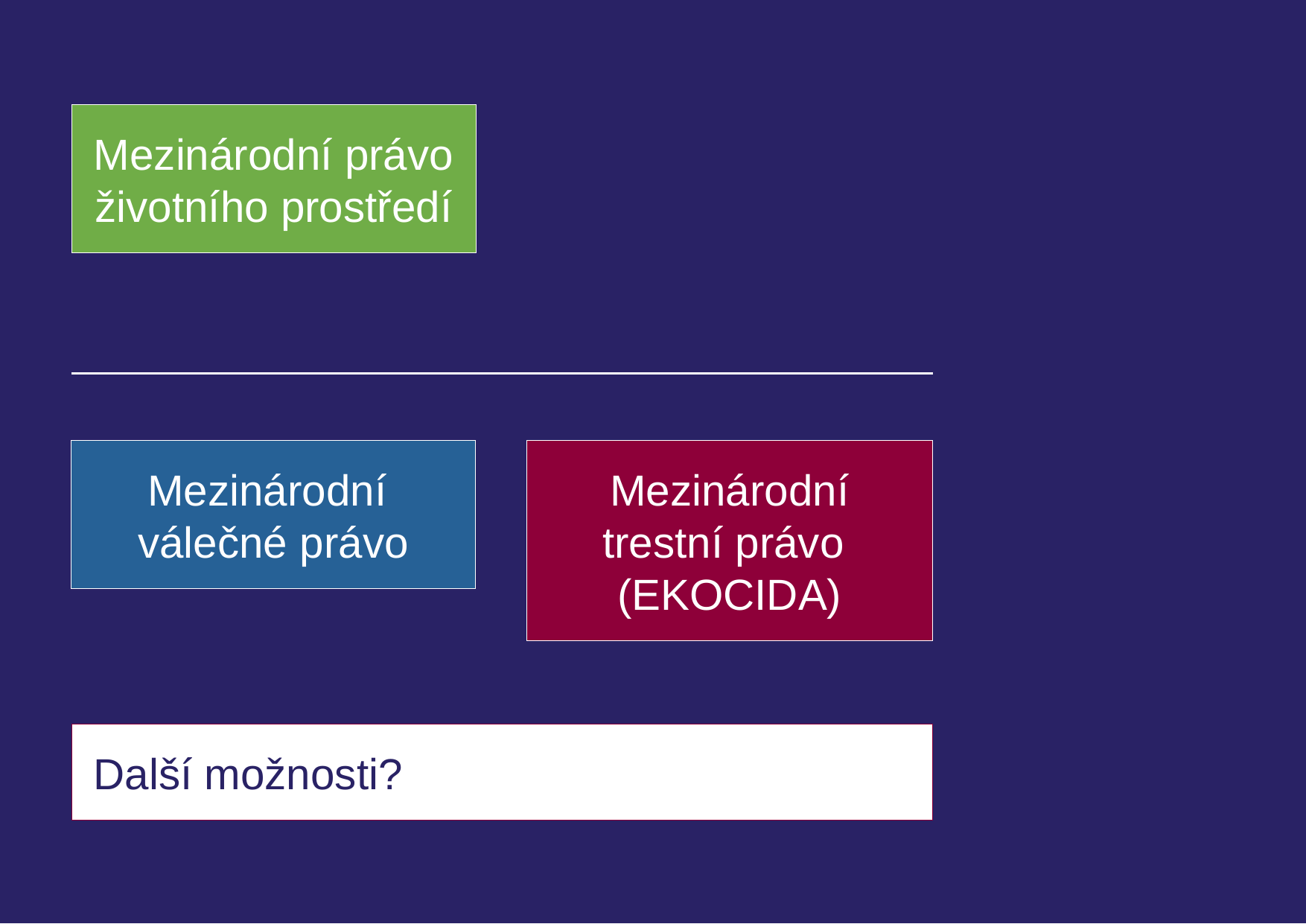

Mezinárodní právo životního prostředí
Mezinárodní  válečné právo
Mezinárodní trestní právo
(EKOCIDA)
Další možnosti?